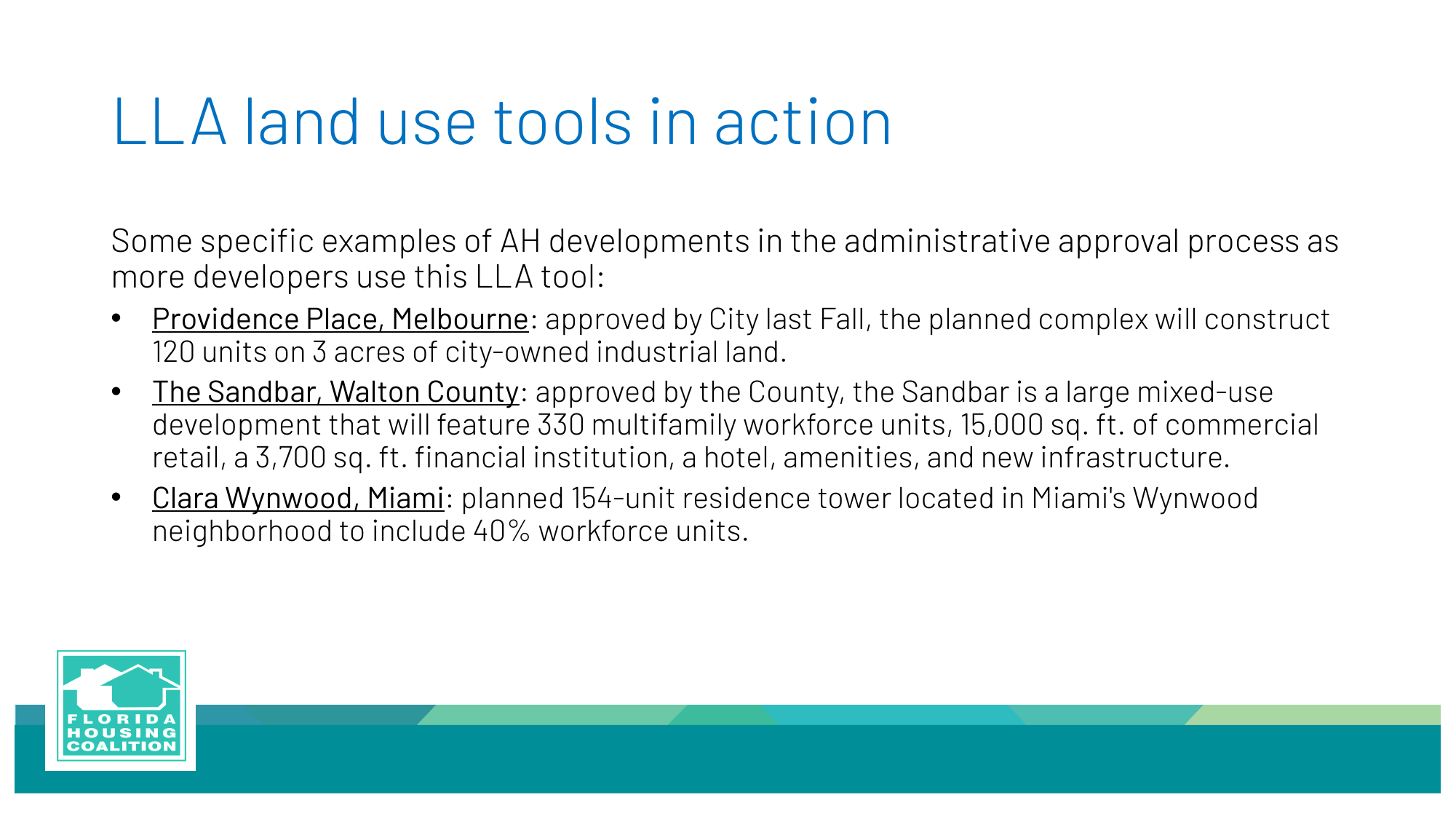

# LLA land use tools in action

Some specific examples of AH developments in the administrative approval process as more developers use this LLA tool:
Providence Place, Melbourne: approved by City last Fall, the planned complex will construct 120 units on 3 acres of city-owned industrial land.
The Sandbar, Walton County: approved by the County, the Sandbar is a large mixed-use development that will feature 330 multifamily workforce units, 15,000 sq. ft. of commercial retail, a 3,700 sq. ft. financial institution, a hotel, amenities, and new infrastructure.
Clara Wynwood, Miami: planned 154-unit residence tower located in Miami's Wynwood neighborhood to include 40% workforce units.